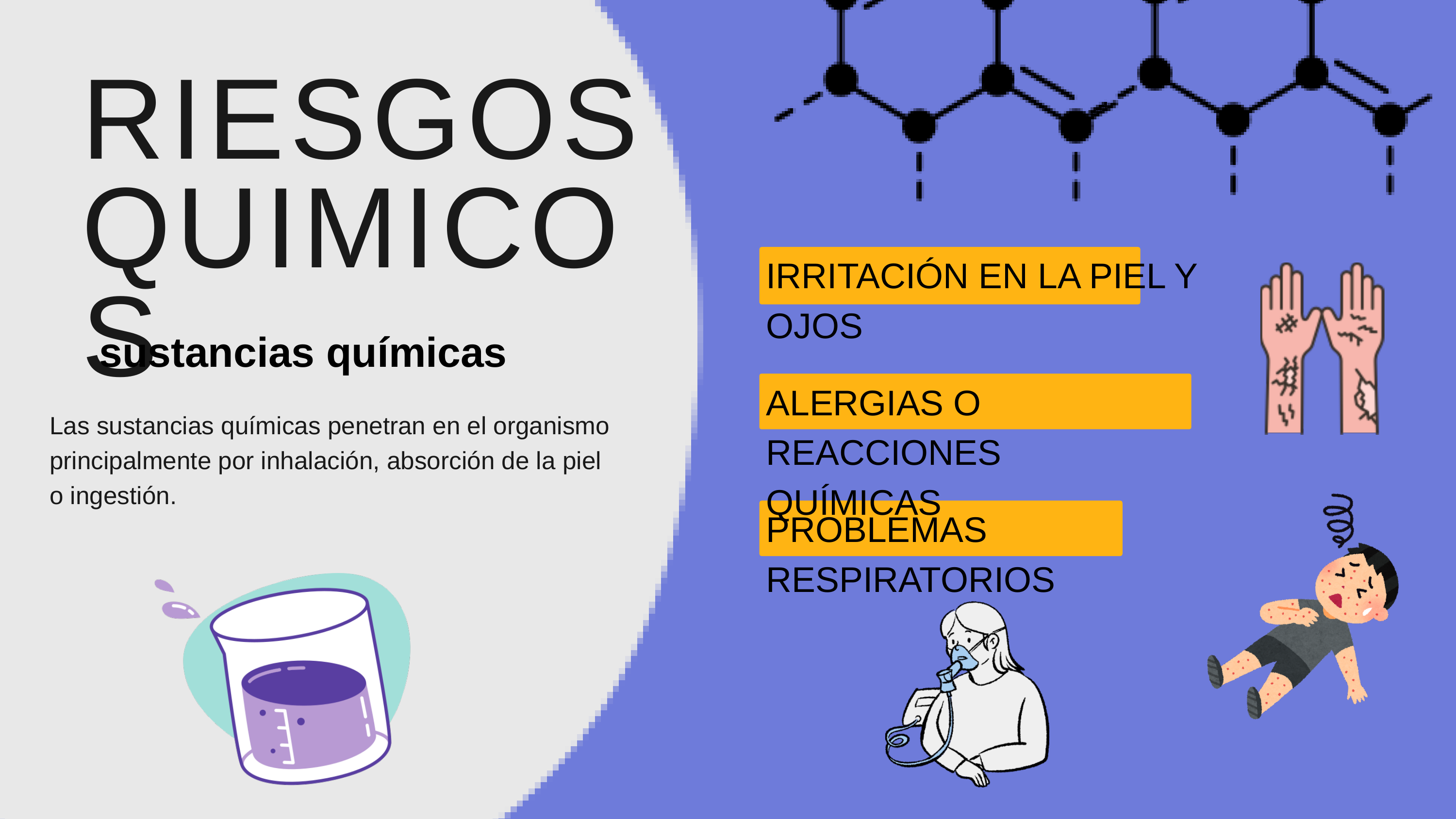

RIESGOS QUIMICOS
IRRITACIÓN EN LA PIEL Y OJOS

sustancias químicas
ALERGIAS O REACCIONES QUÍMICAS

Las sustancias químicas penetran en el organismo principalmente por inhalación, absorción de la piel o ingestión.

PROBLEMAS RESPIRATORIOS